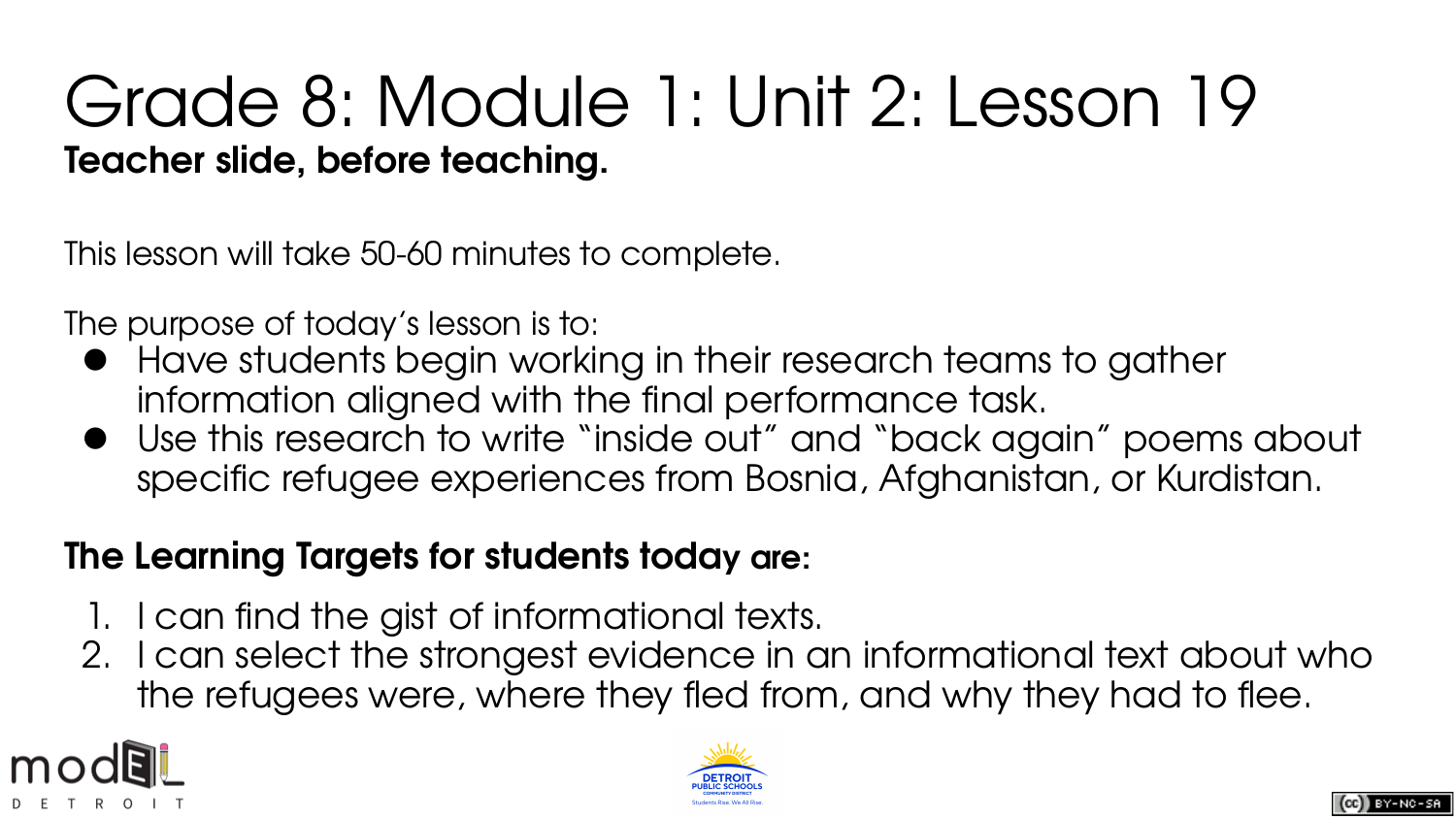

# Grade 8: Module 1: Unit 2: Lesson 19
Teacher slide, before teaching.
This lesson will take 50-60 minutes to complete.

The purpose of today’s lesson is to:
Have students begin working in their research teams to gather information aligned with the final performance task.
Use this research to write “inside out” and “back again” poems about specific refugee experiences from Bosnia, Afghanistan, or Kurdistan.

The Learning Targets for students today are:
I can find the gist of informational texts.
I can select the strongest evidence in an informational text about who the refugees were, where they fled from, and why they had to flee.